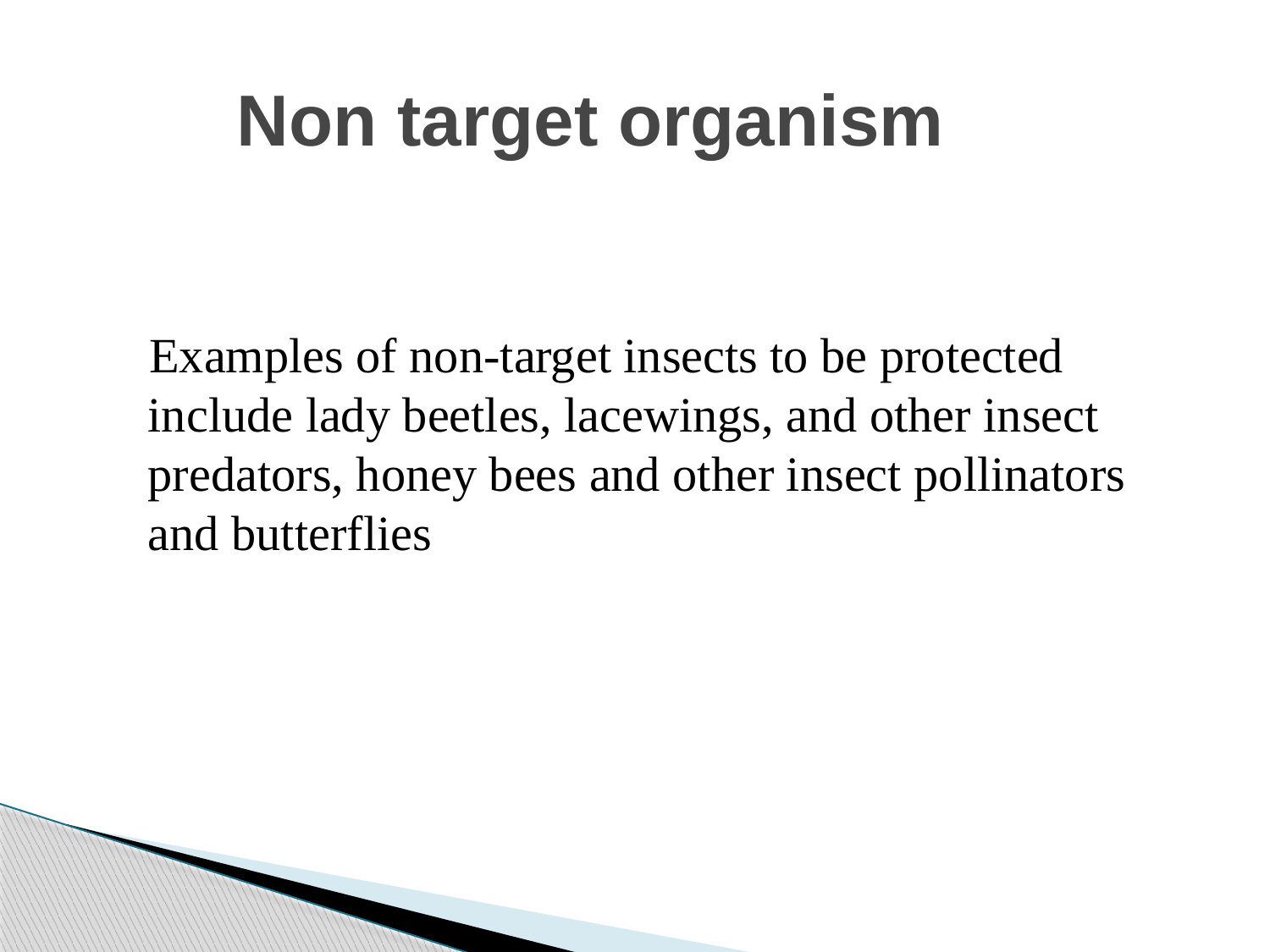

# Non target organism
   Examples of non-target insects to be protected include lady beetles, lacewings, and other insect predators, honey bees and other insect pollinators and butterflies